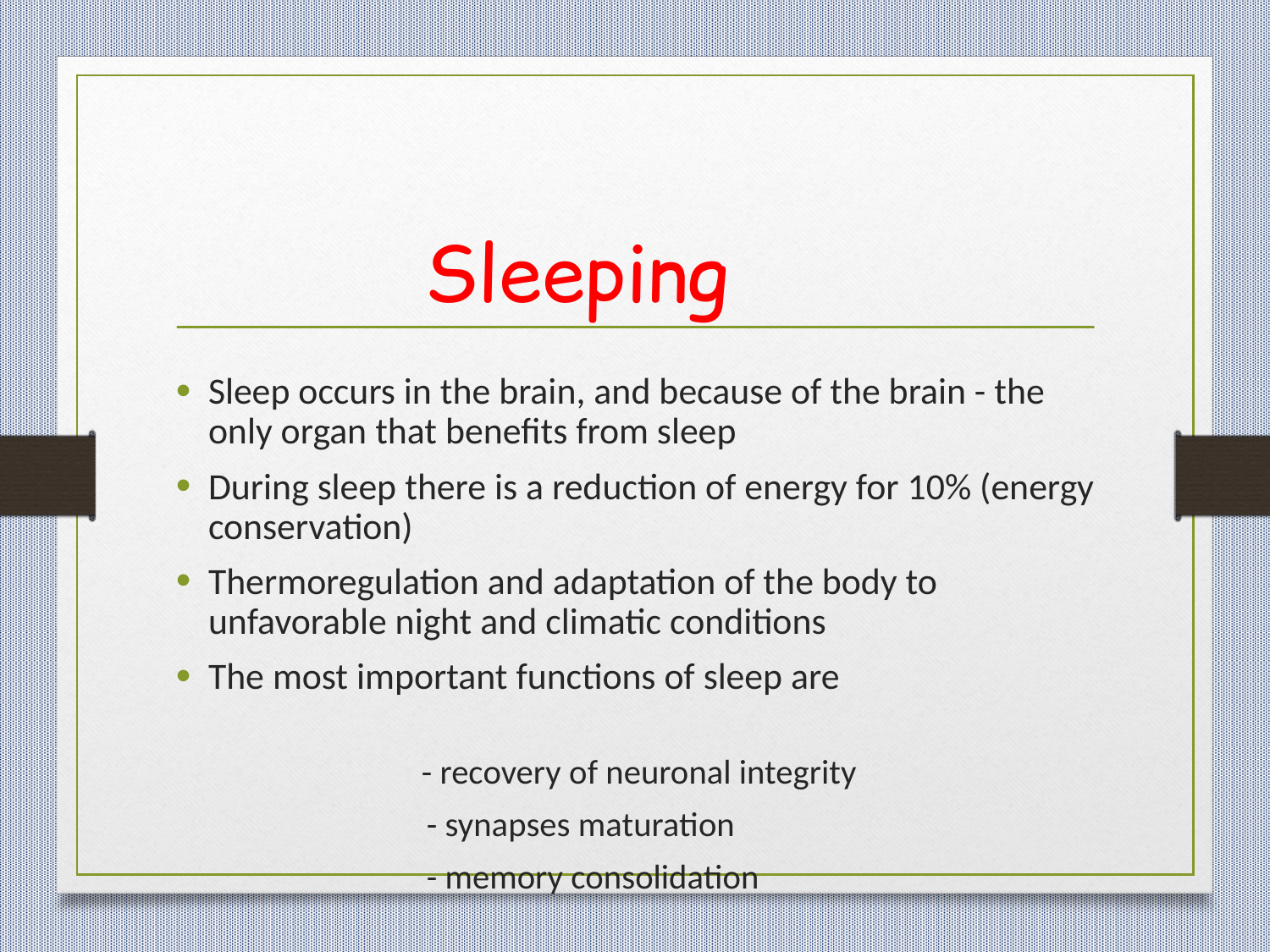

# Sleeping
Sleep occurs in the brain, and because of the brain - the only organ that benefits from sleep
During sleep there is a reduction of energy for 10% (energy conservation)
Thermoregulation and adaptation of the body to unfavorable night and climatic conditions
The most important functions of sleep are
                             - recovery of neuronal integrity
                                - synapses maturation
                                - memory consolidation